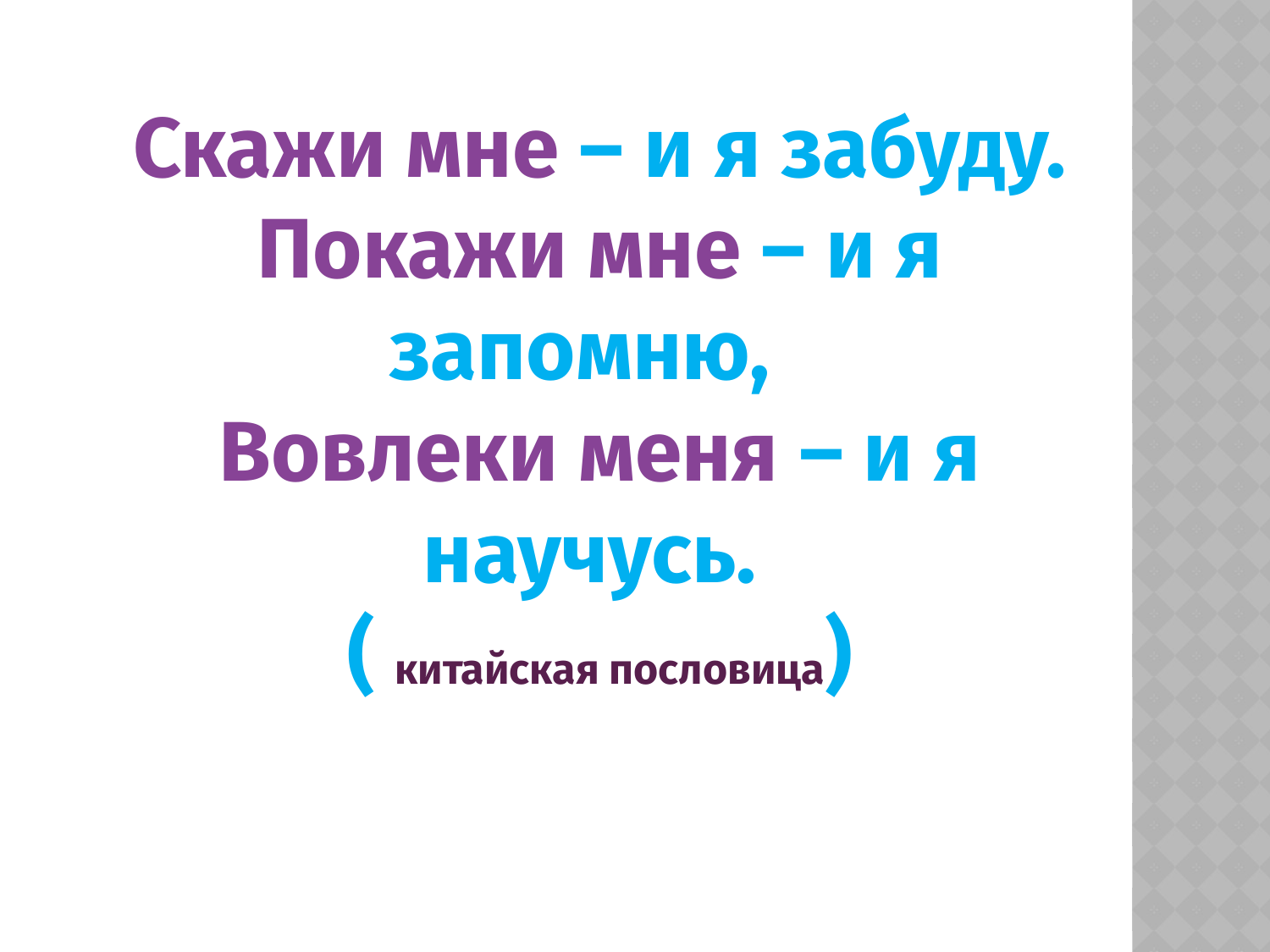

Скажи мне – и я забуду.
Покажи мне – и я запомню,
Вовлеки меня – и я научусь.
( китайская пословица)